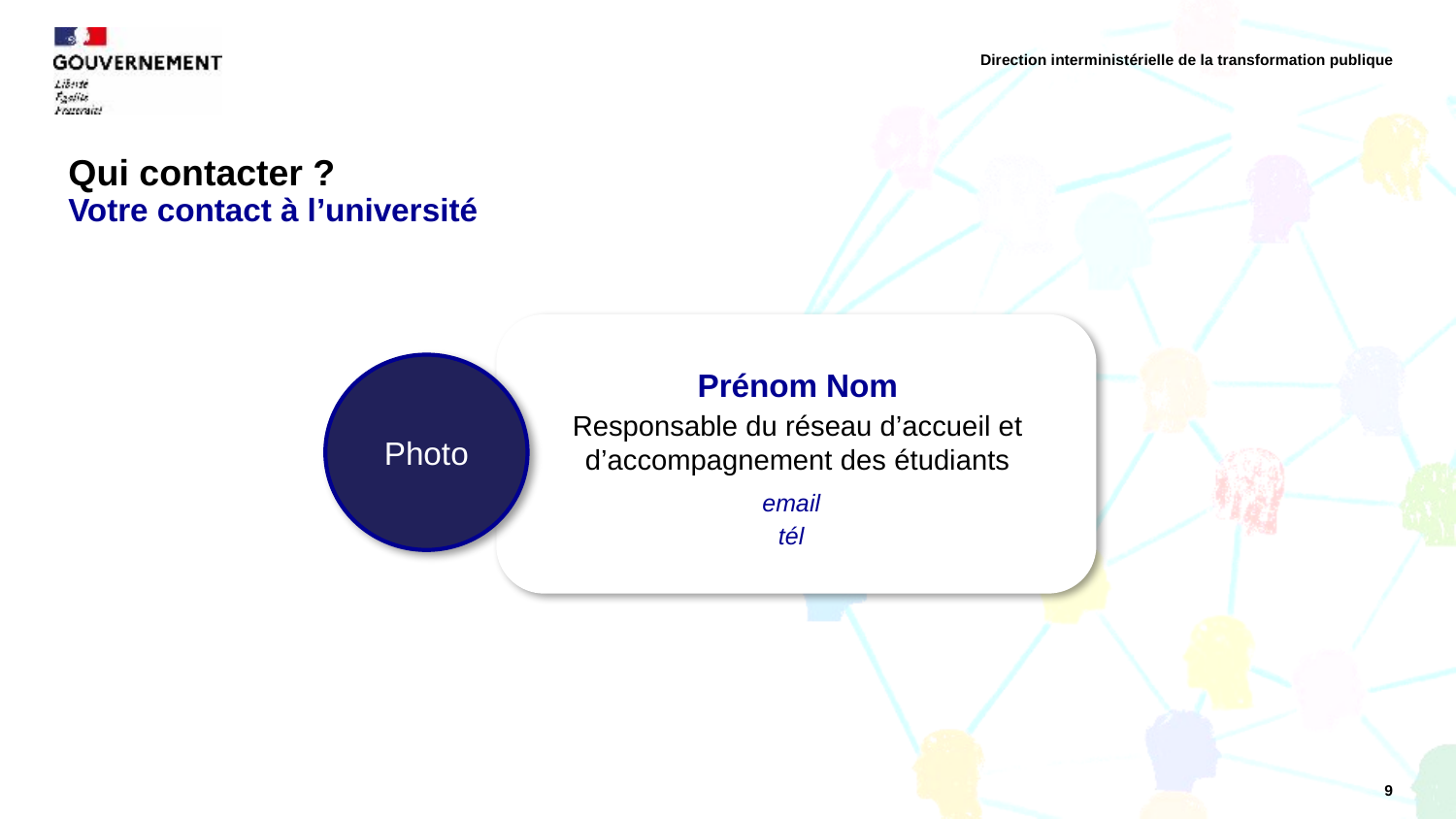

Direction interministérielle de la transformation publique
# Qui contacter ? Votre contact à l’université

Photo
Prénom Nom
Responsable du réseau d’accueil et d’accompagnement des étudiants
email
tél
9